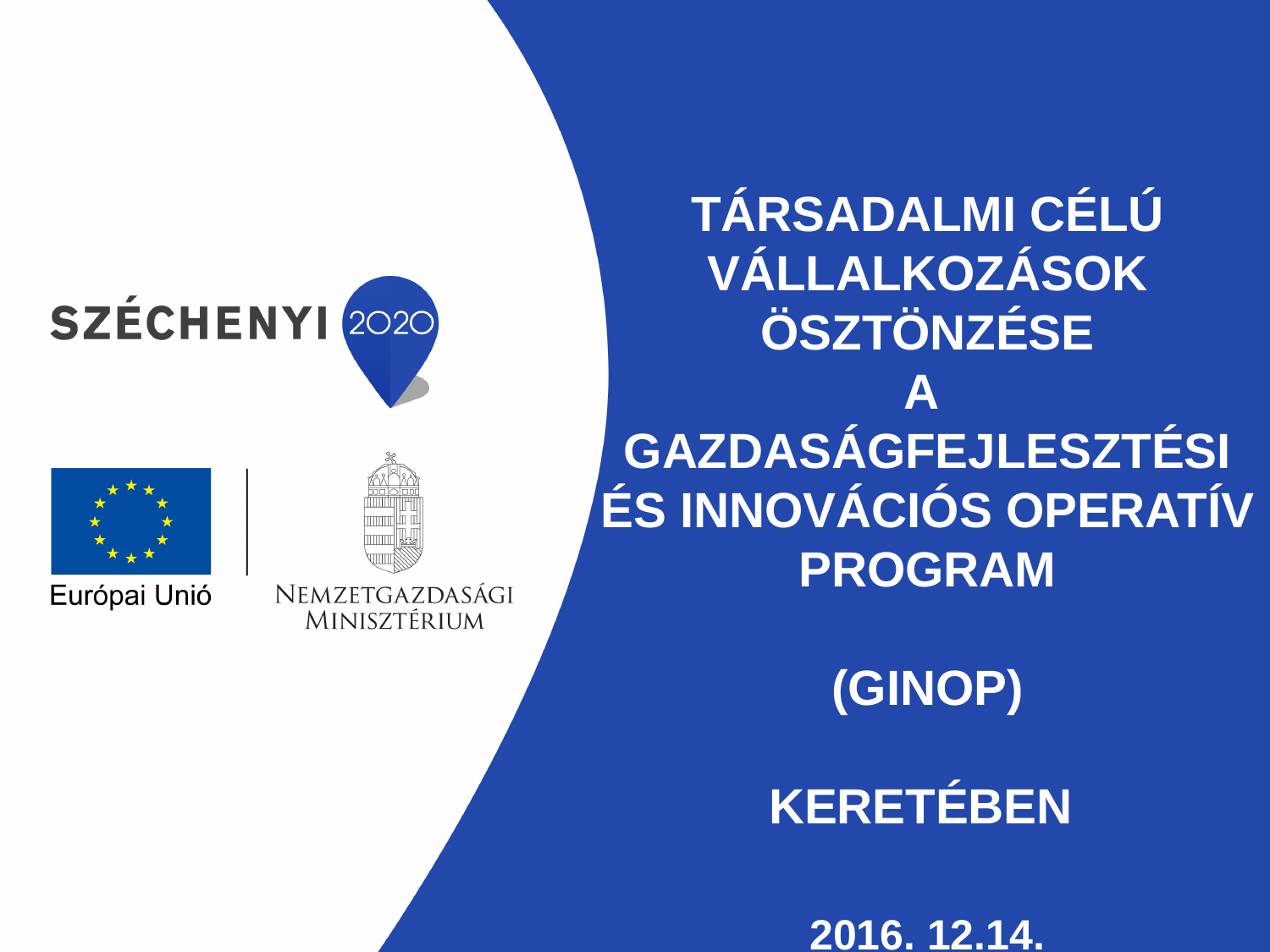

# Társadalmi célú vállalkozások ösztönzése A Gazdaságfejlesztési és Innovációs operatív program (GINOP) keretében 2016. 12.14.